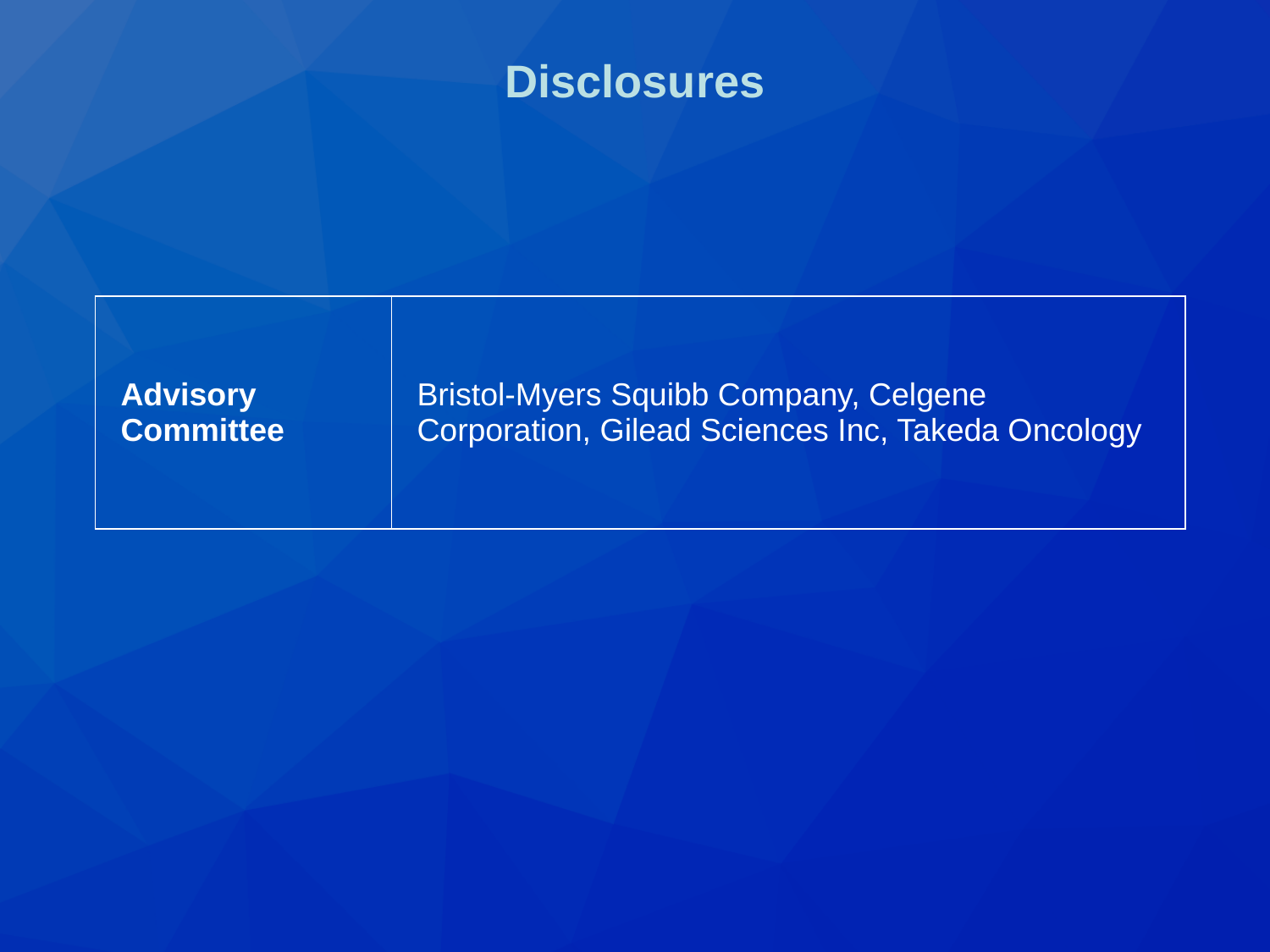

# Disclosures
| Advisory Committee | Bristol-Myers Squibb Company, Celgene Corporation, Gilead Sciences Inc, Takeda Oncology |
| --- | --- |